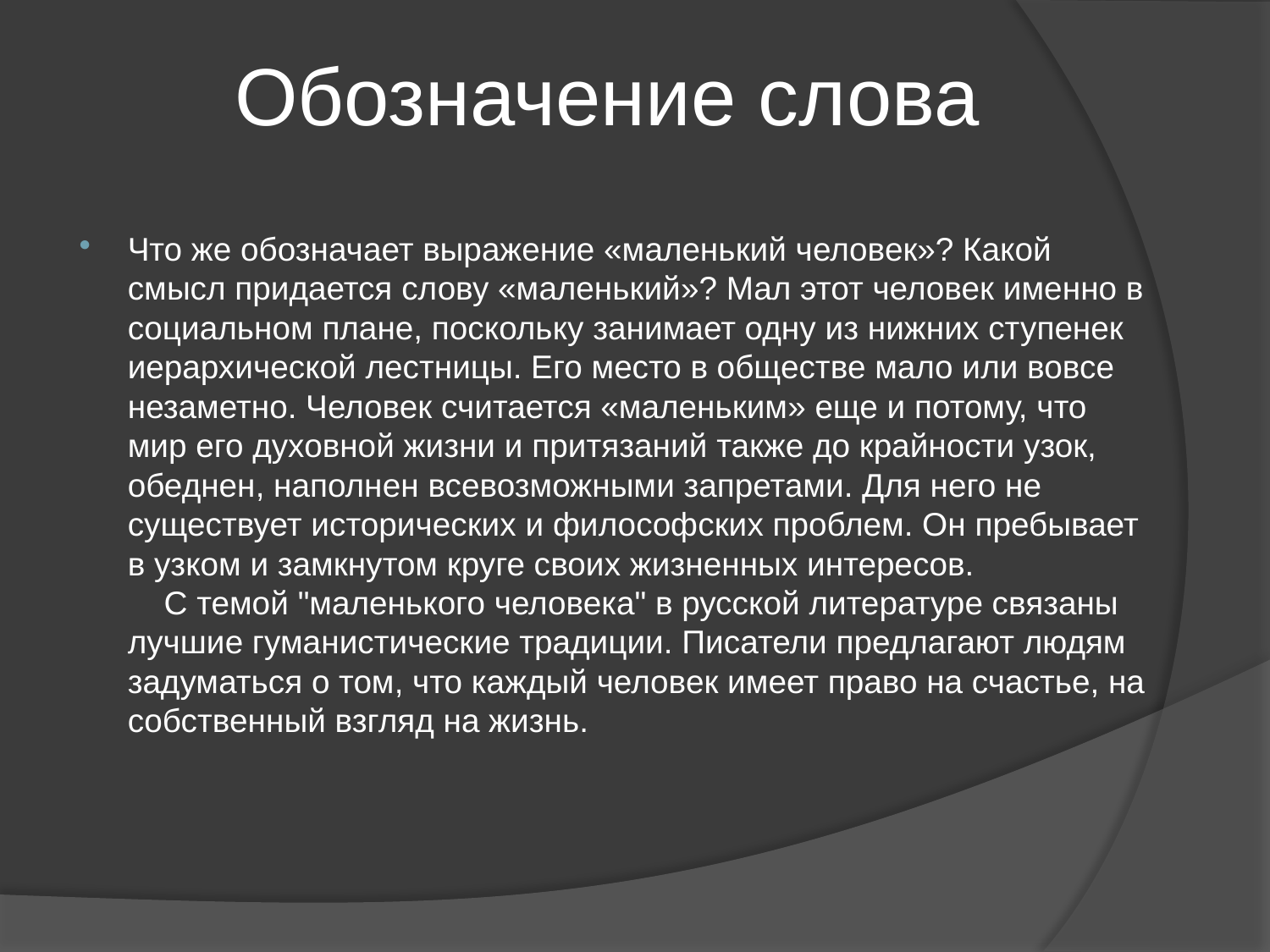

# Обозначение слова
Что же обозначает выражение «маленький человек»? Какой смысл придается слову «маленький»? Мал этот человек именно в социальном плане, поскольку занимает одну из нижних ступенек иерархической лестницы. Его место в обществе мало или вовсе незаметно. Человек считается «маленьким» еще и потому, что мир его духовной жизни и притязаний также до крайности узок, обеднен, наполнен всевозможными запретами. Для него не существует исторических и философских проблем. Он пребывает в узком и замкнутом круге своих жизненных интересов. 
    С темой "маленького человека" в русской литературе связаны лучшие гуманистические традиции. Писатели предлагают людям задуматься о том, что каждый человек имеет право на счастье, на собственный взгляд на жизнь.